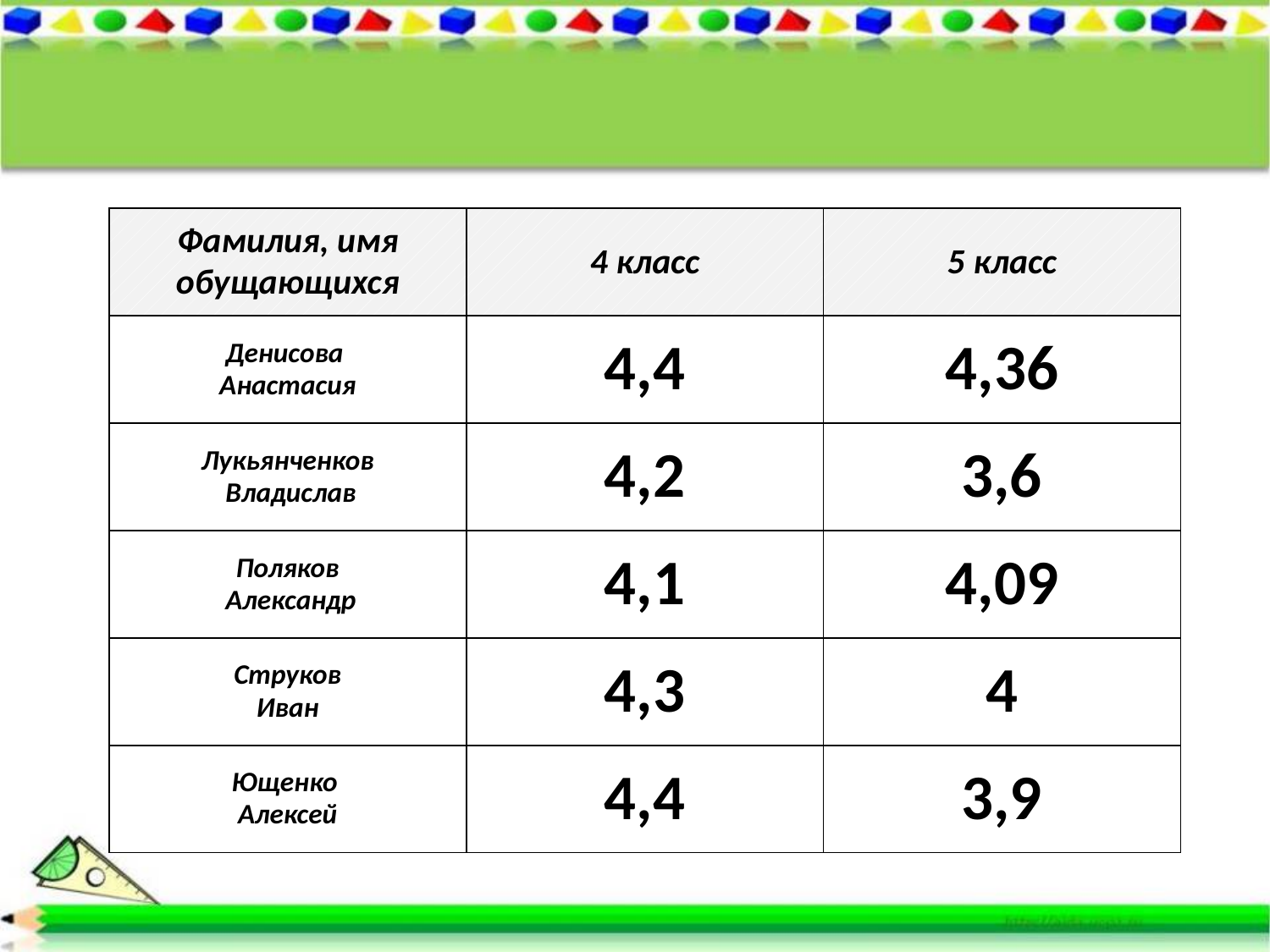

| Фамилия, имя обущающихся | 4 класс | 5 класс |
| --- | --- | --- |
| Денисова Анастасия | 4,4 | 4,36 |
| Лукьянченков Владислав | 4,2 | 3,6 |
| Поляков Александр | 4,1 | 4,09 |
| Струков Иван | 4,3 | 4 |
| Ющенко Алексей | 4,4 | 3,9 |